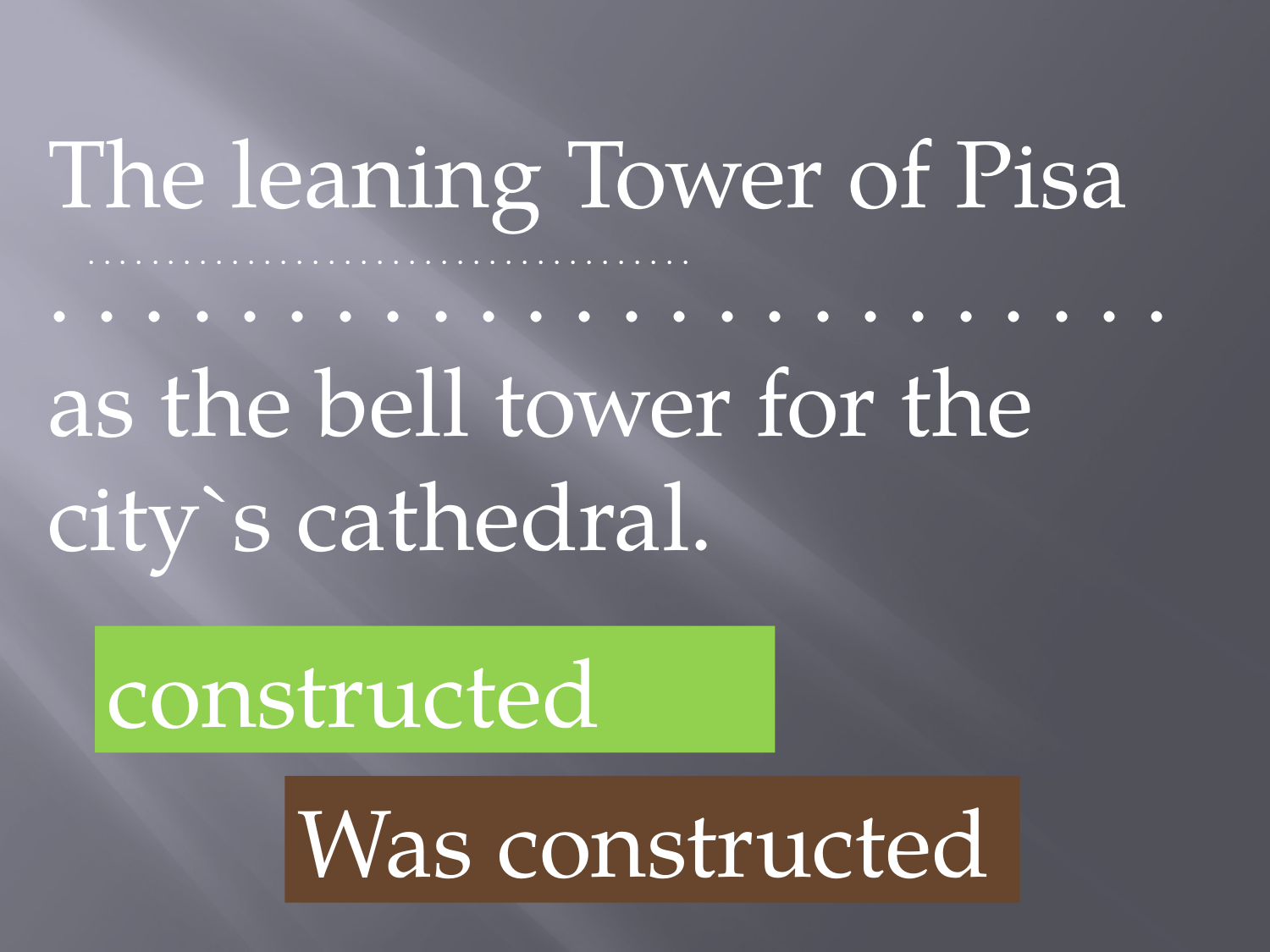

The leaning Tower of Pisa
. . . . . . . . . . . . . . . . . . . . . . . .
as the bell tower for the city`s cathedral.
. . . . . . . . . . . . . . . . . . . . . . . . . . . . . . . . . . . . . .

constructed
Was constructed